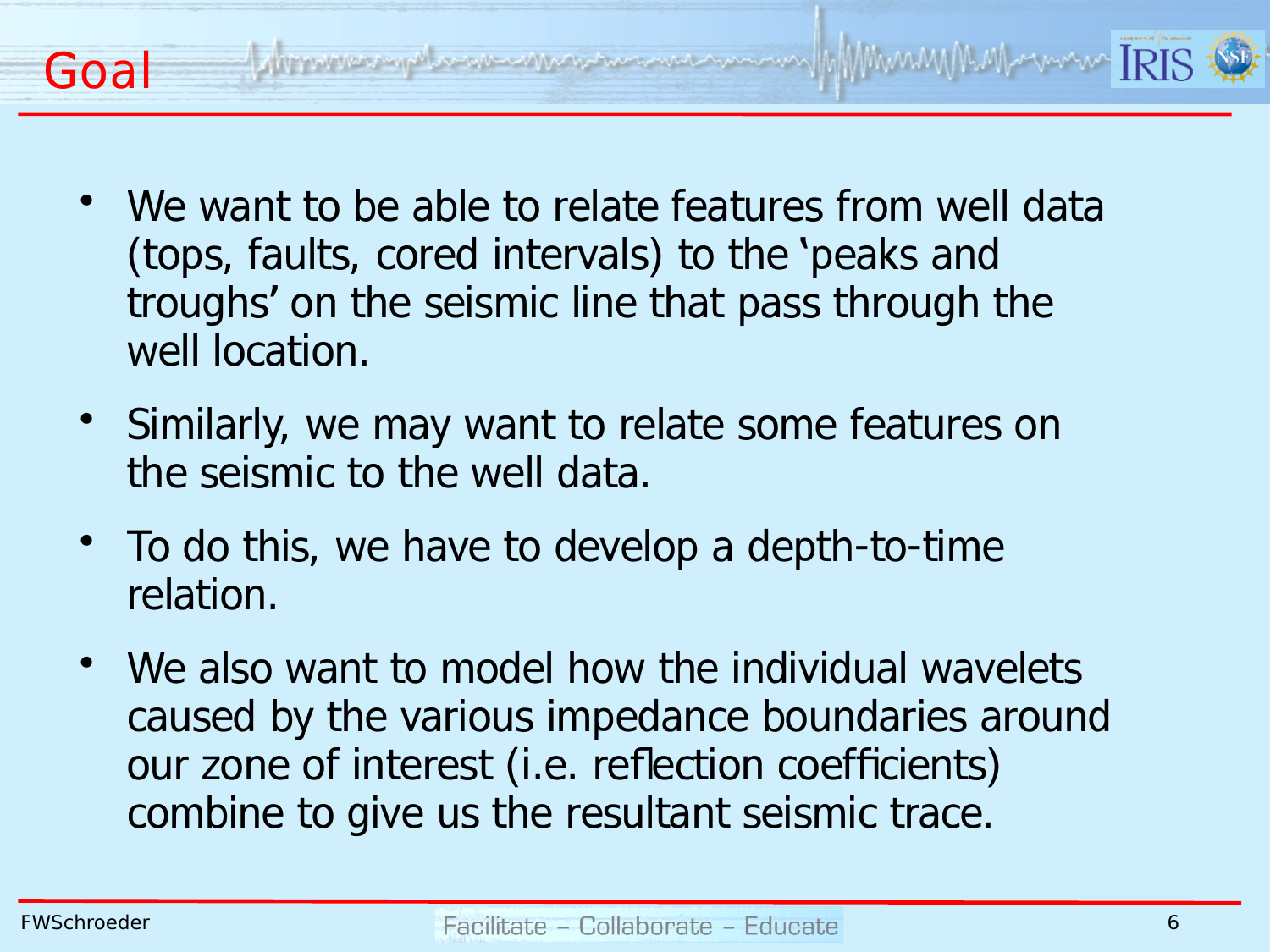

# Goal
We want to be able to relate features from well data (tops, faults, cored intervals) to the ‘peaks and troughs’ on the seismic line that pass through the well location.
Similarly, we may want to relate some features on the seismic to the well data.
To do this, we have to develop a depth-to-time relation.
We also want to model how the individual wavelets caused by the various impedance boundaries around our zone of interest (i.e. reflection coefficients) combine to give us the resultant seismic trace.